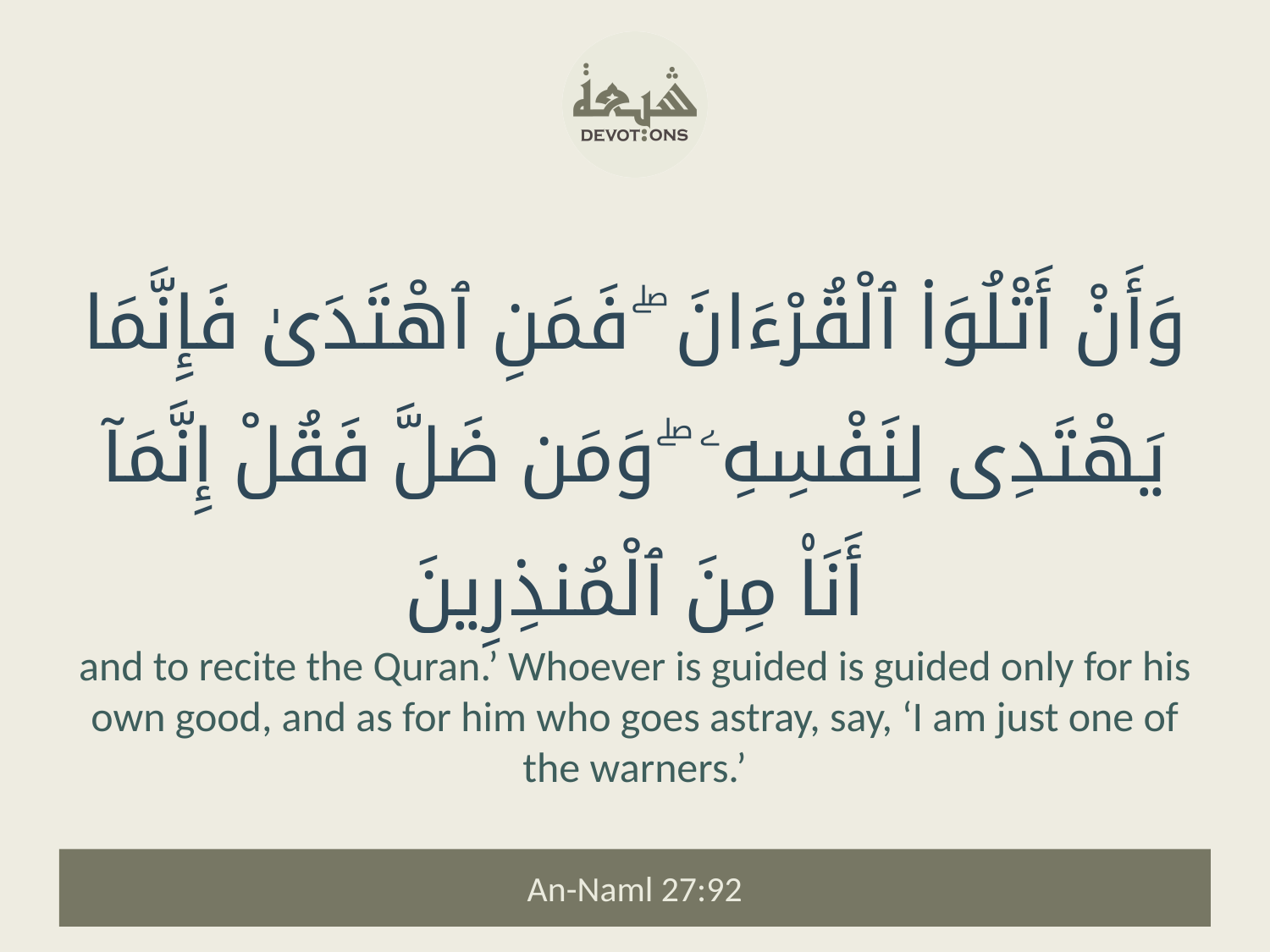

وَأَنْ أَتْلُوَا۟ ٱلْقُرْءَانَ ۖ فَمَنِ ٱهْتَدَىٰ فَإِنَّمَا يَهْتَدِى لِنَفْسِهِۦ ۖ وَمَن ضَلَّ فَقُلْ إِنَّمَآ أَنَا۠ مِنَ ٱلْمُنذِرِينَ
and to recite the Quran.’ Whoever is guided is guided only for his own good, and as for him who goes astray, say, ‘I am just one of the warners.’
An-Naml 27:92